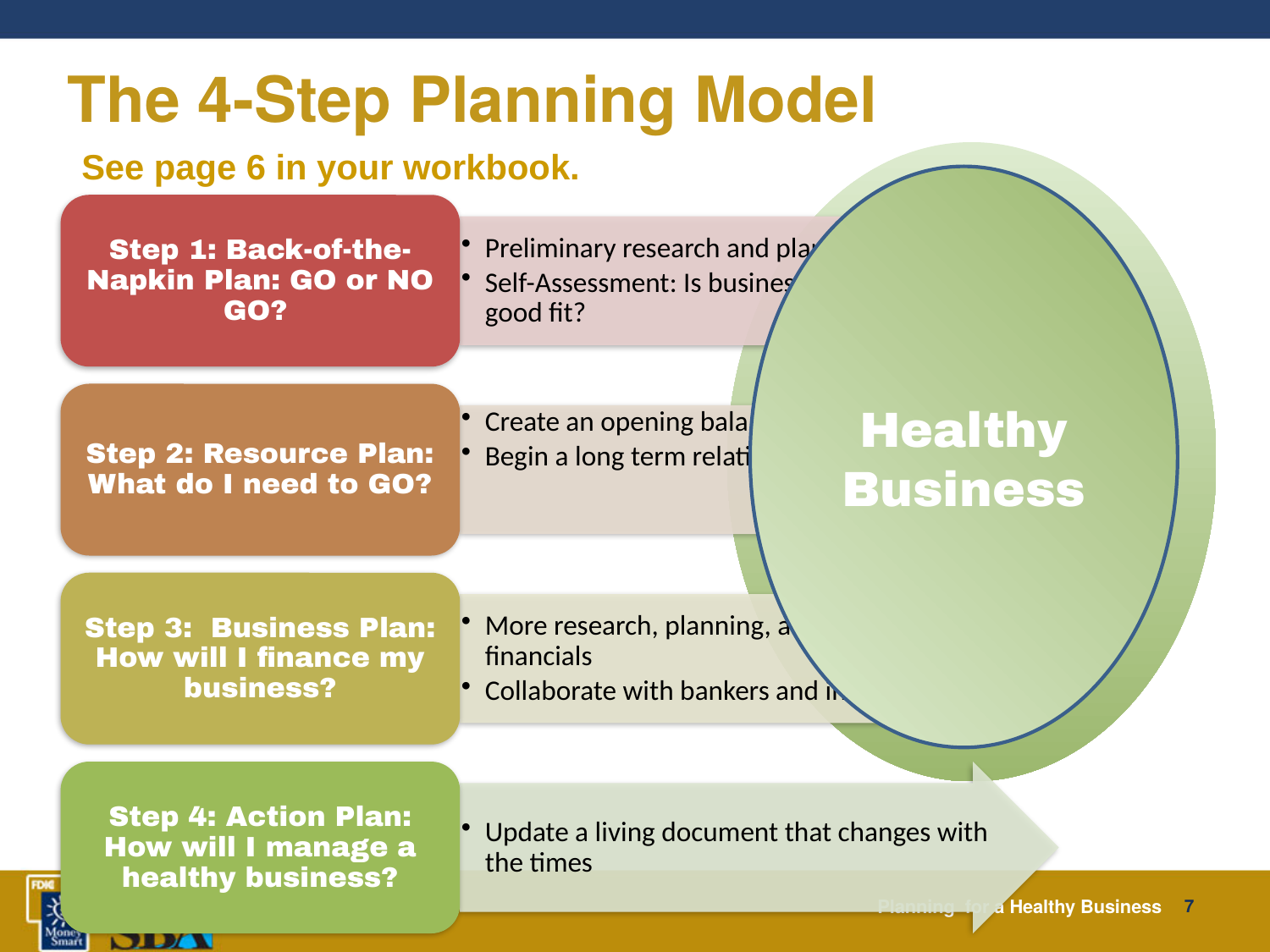

# The 4-Step Planning Model
See page 6 in your workbook.
Healthy Business
Healthy Business
Preliminary research and planning
Self-Assessment: Is business ownership a good fit?
Step 1: Back-of-the-Napkin Plan: GO or NO GO?
Create an opening balance worksheet
Begin a long term relationship with a banker
Step 2: Resource Plan: What do I need to GO?
More research, planning, and detailed financials
Collaborate with bankers and investors
Step 3:  Business Plan: How will I finance my business?
Update a living document that changes with the times
Step 4: Action Plan: How will I manage a healthy business?